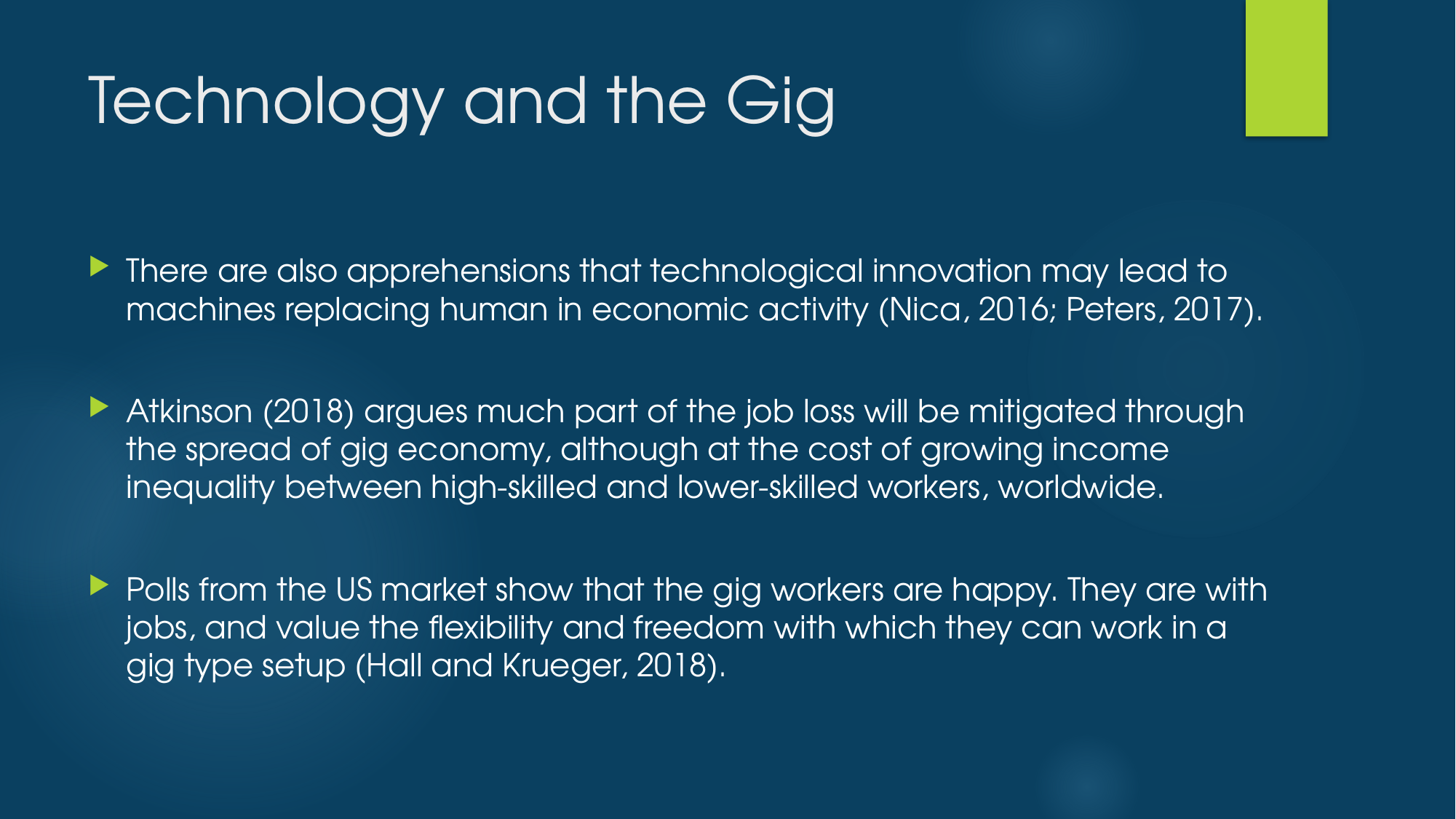

# Technology and the Gig
There are also apprehensions that technological innovation may lead to machines replacing human in economic activity (Nica, 2016; Peters, 2017).

Atkinson (2018) argues much part of the job loss will be mitigated through the spread of gig economy, although at the cost of growing income inequality between high-skilled and lower-skilled workers, worldwide.

Polls from the US market show that the gig workers are happy. They are with jobs, and value the flexibility and freedom with which they can work in a gig type setup (Hall and Krueger, 2018).